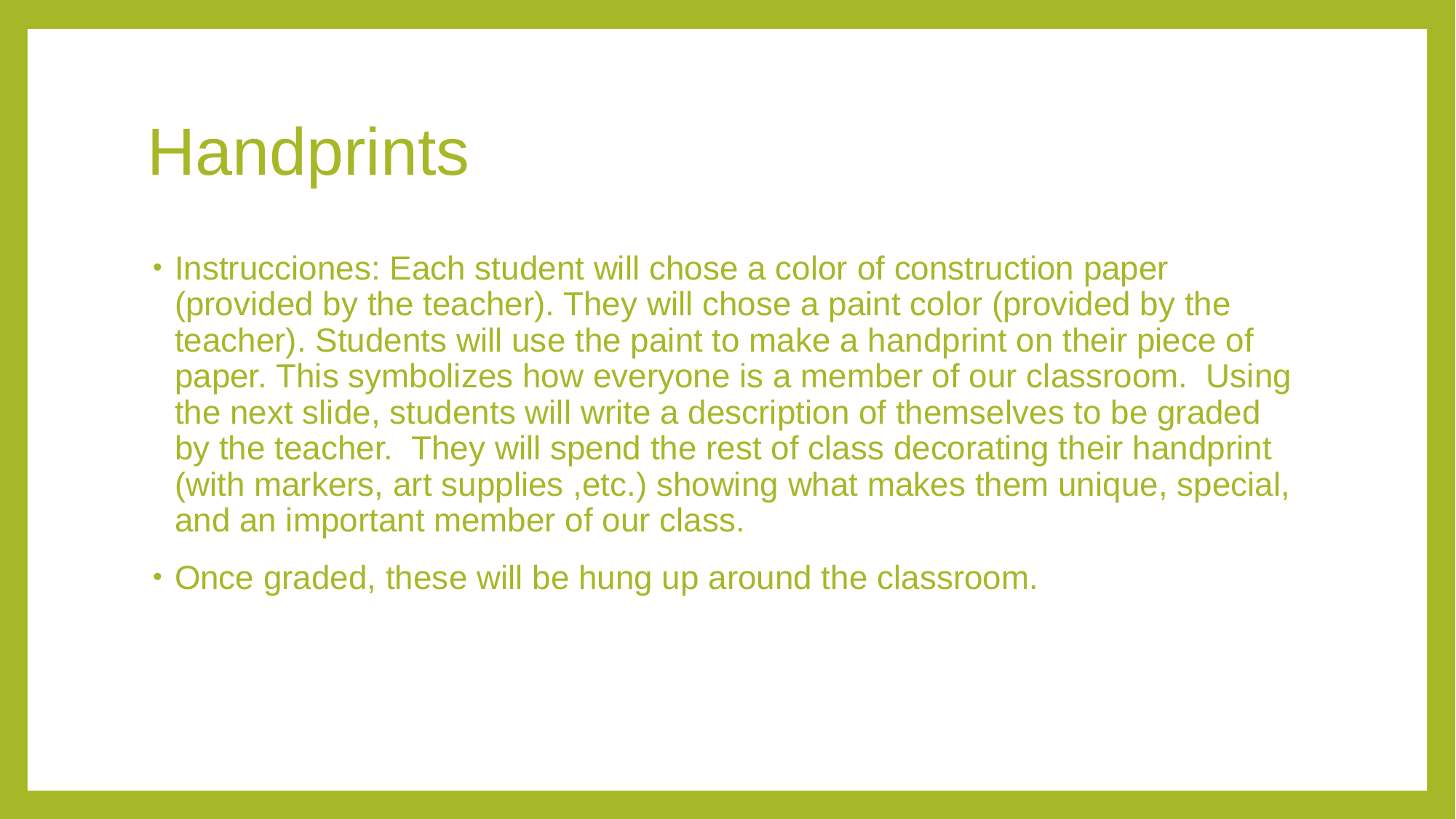

# Handprints
Instrucciones: Each student will chose a color of construction paper (provided by the teacher). They will chose a paint color (provided by the teacher). Students will use the paint to make a handprint on their piece of paper. This symbolizes how everyone is a member of our classroom.  Using the next slide, students will write a description of themselves to be graded by the teacher.  They will spend the rest of class decorating their handprint (with markers, art supplies ,etc.) showing what makes them unique, special, and an important member of our class.
Once graded, these will be hung up around the classroom.